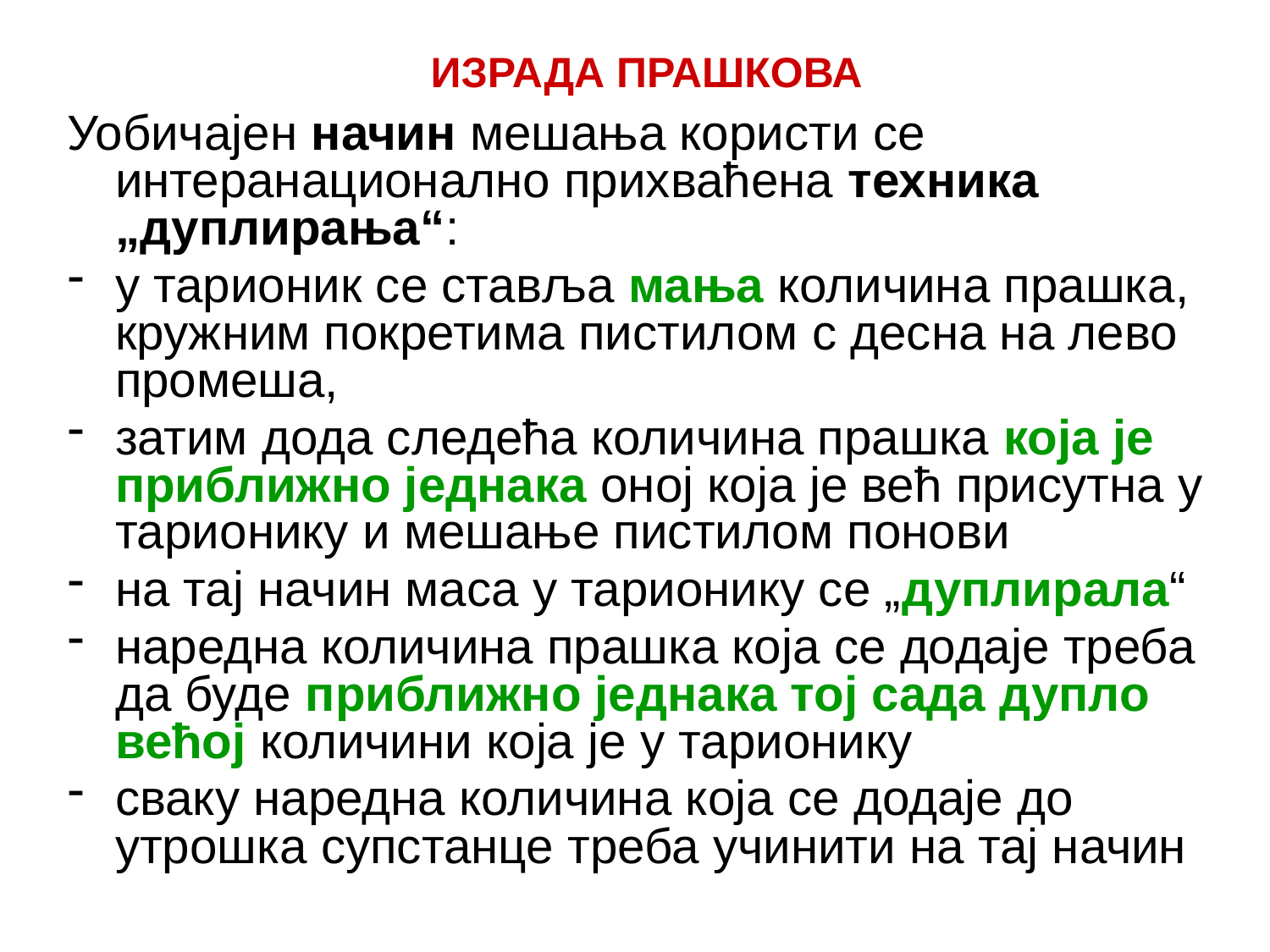

# ИЗРАДА ПРАШКОВА
Уобичајен начин мешања користи се интеранационално прихваћена техника „дуплирања“:
у тарионик се ставља мања количина прашка, кружним покретима пистилом с десна на лево промеша,
затим дода следећа количина прашка која је приближно једнака оној која је већ присутна у тарионику и мешање пистилом понови
на тај начин маса у тарионику се „дуплирала“
наредна количина прашка која се додаје треба да буде приближно једнака тој сада дупло већој количини која је у тарионику
сваку наредна количина која се додаје до утрошка супстанце треба учинити на тај начин